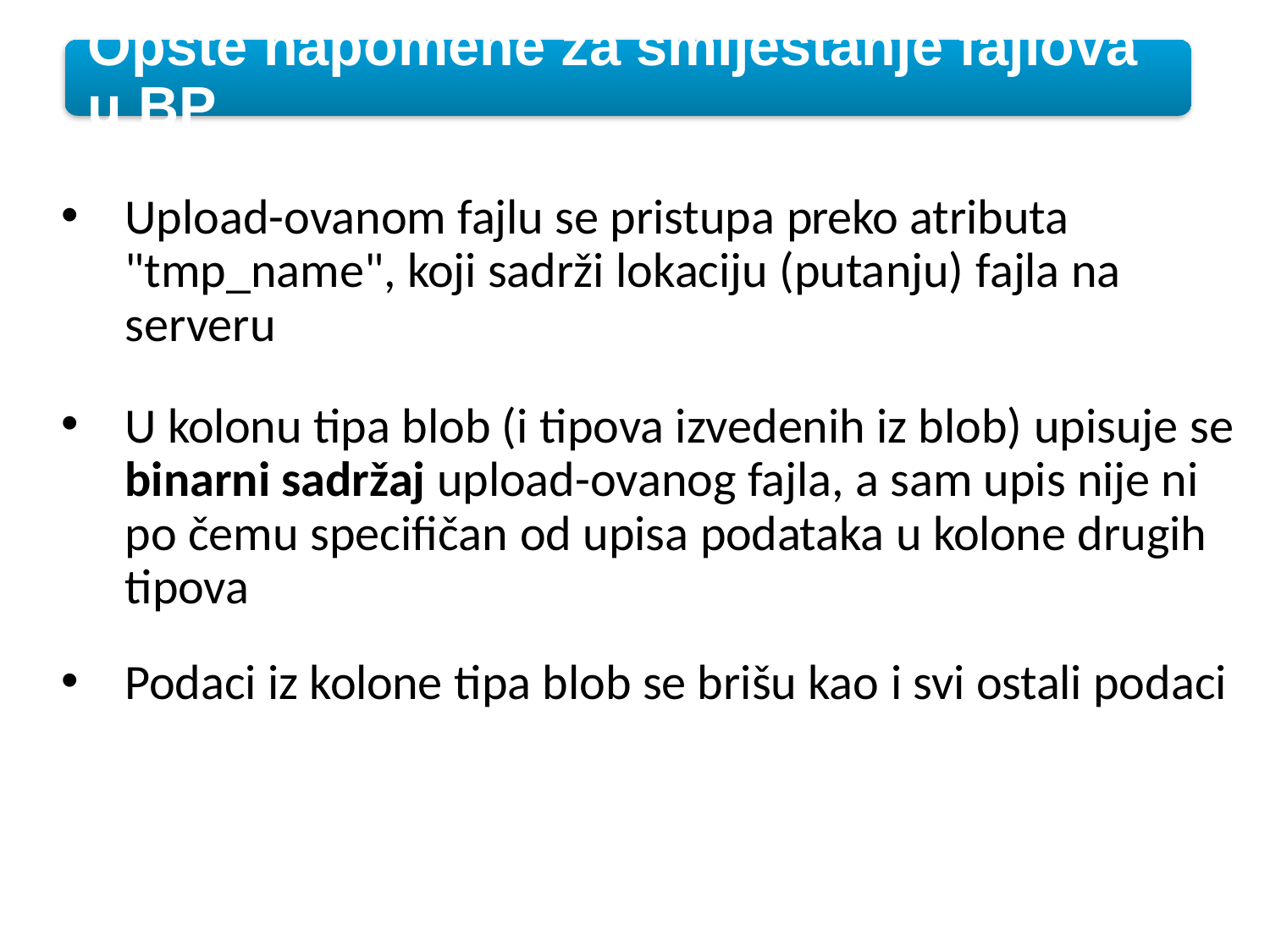

Opšte napomene za smiještanje fajlova u BP
Upload-ovanom fajlu se pristupa preko atributa "tmp_name", koji sadrži lokaciju (putanju) fajla na serveru

U kolonu tipa blob (i tipova izvedenih iz blob) upisuje se binarni sadržaj upload-ovanog fajla, a sam upis nije ni po čemu specifičan od upisa podataka u kolone drugih tipova

Podaci iz kolone tipa blob se brišu kao i svi ostali podaci